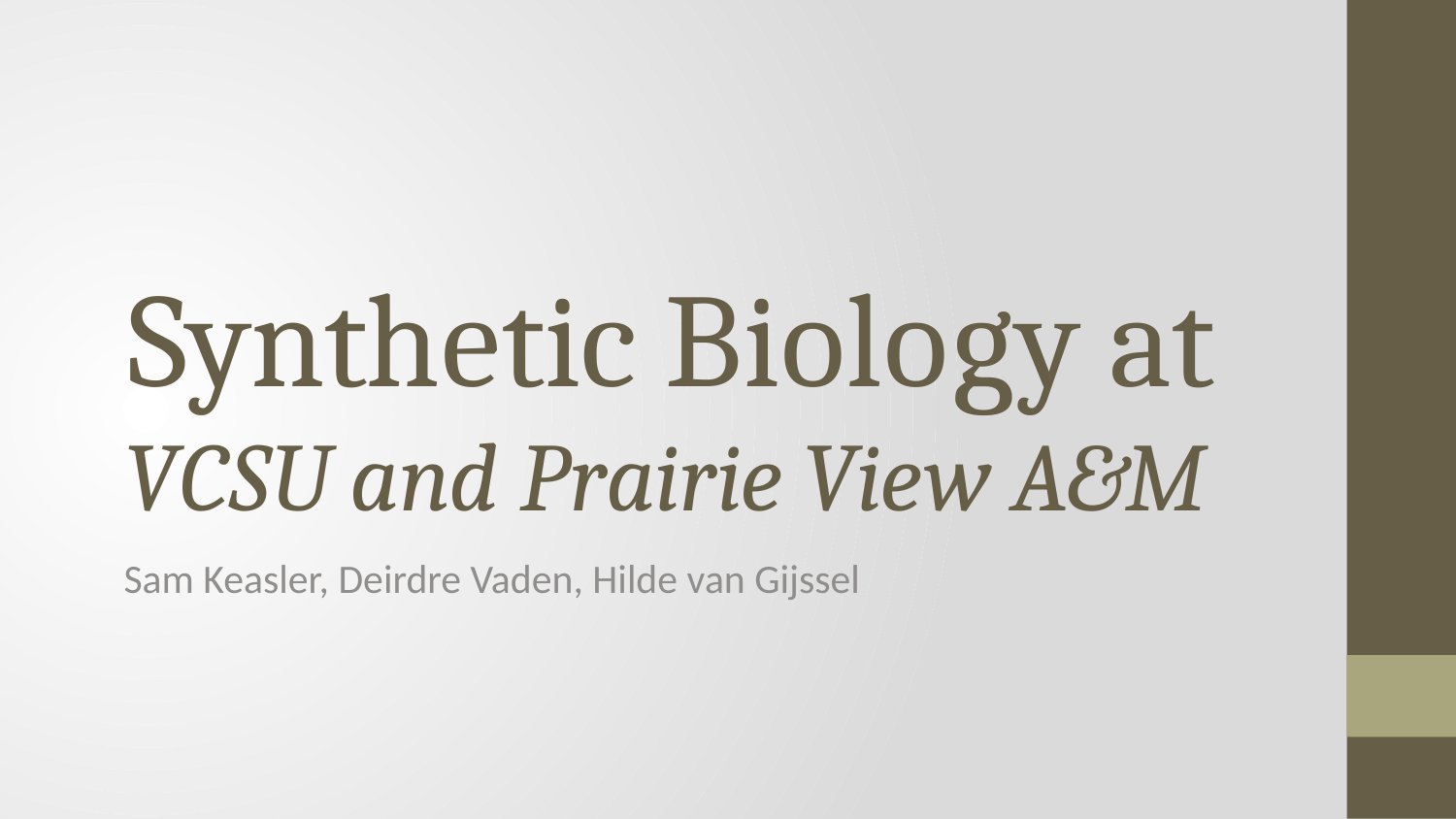

# Synthetic Biology at VCSU and Prairie View A&M
Sam Keasler, Deirdre Vaden, Hilde van Gijssel